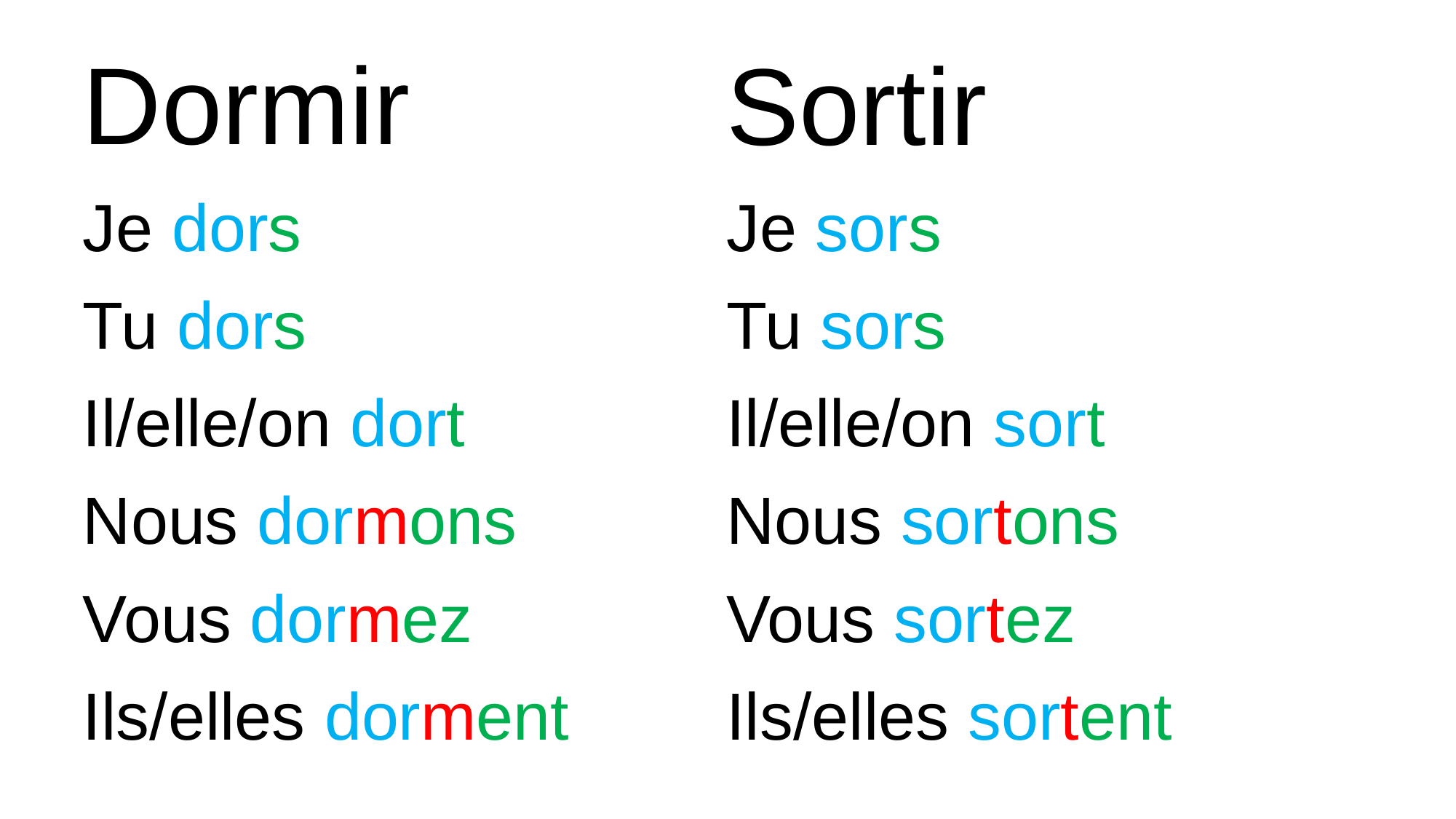

Dormir
Je dors
Tu dors
Il/elle/on dort
Nous dormons
Vous dormez
Ils/elles dorment

Sortir
Je sors
Tu sors
Il/elle/on sort
Nous sortons
Vous sortez
Ils/elles sortent